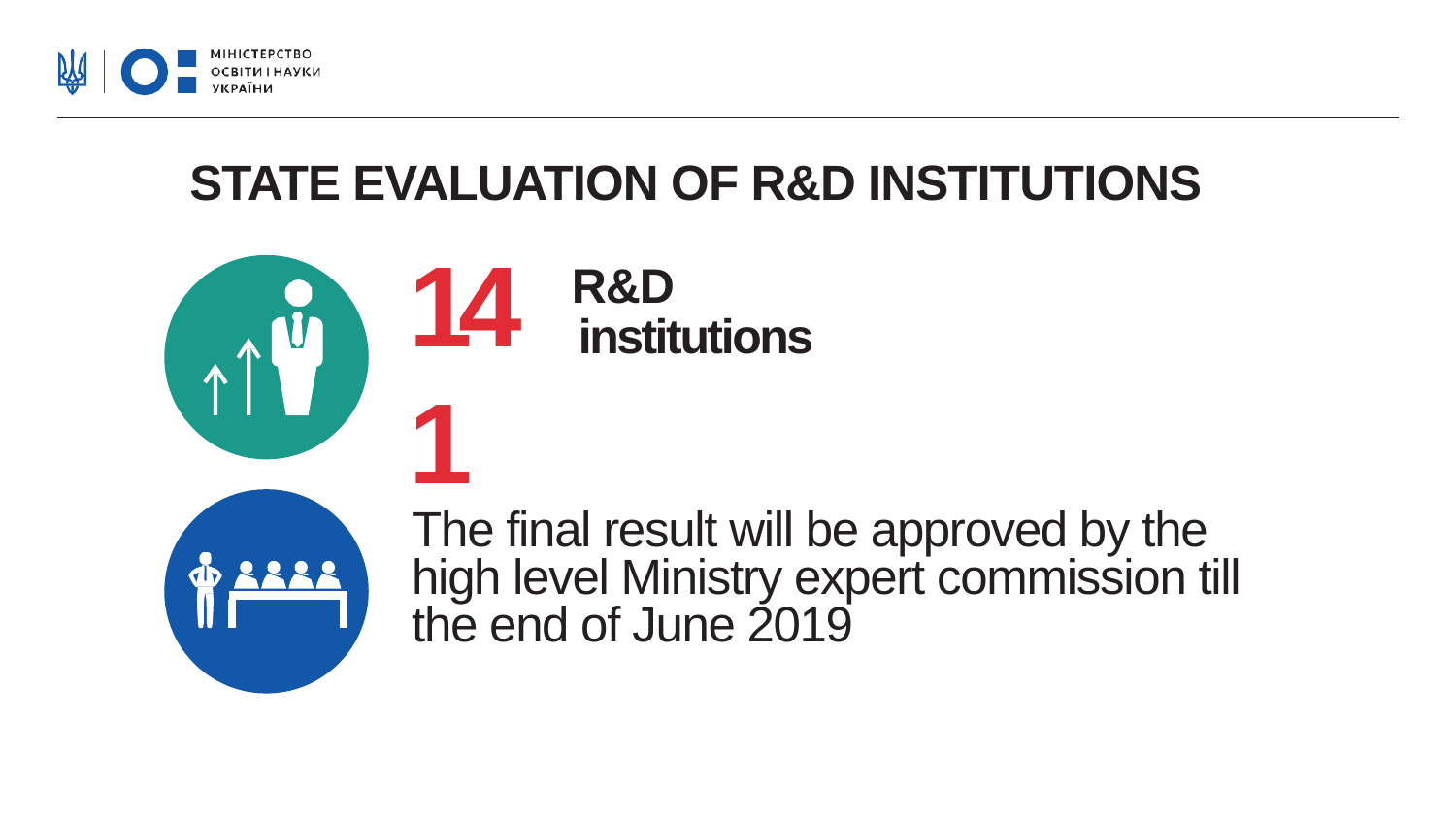

# STATE EVALUATION OF R&D INSTITUTIONS
141
R&D

 institutions

The final result will be approved by the high level Ministry expert commission till the end of June 2019